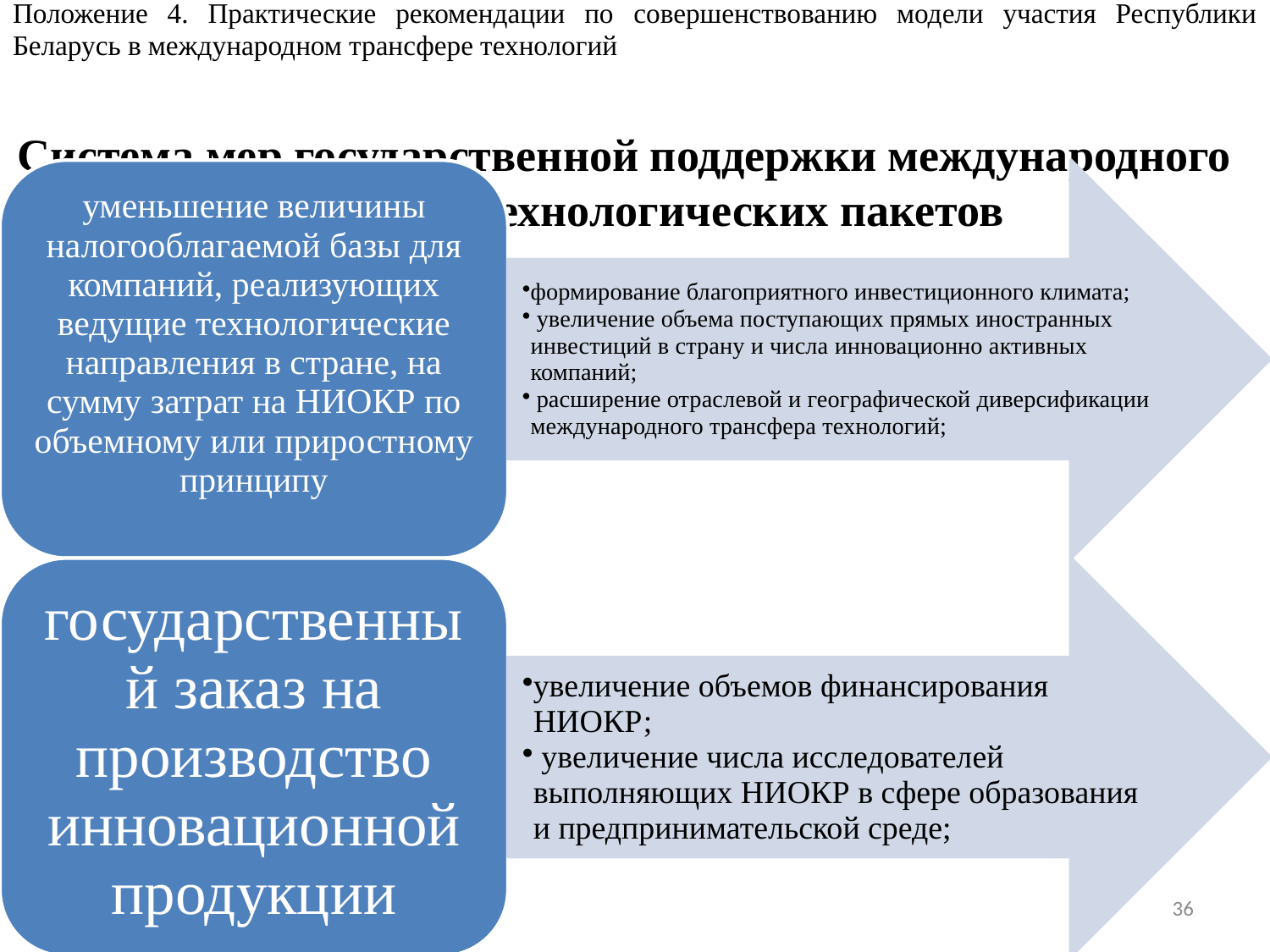

Положение 4. Практические рекомендации по совершенствованию модели участия Республики Беларусь в международном трансфере технологий

# Система мер государственной поддержки международного трансфера технологических пакетов
формирование благоприятного инвестиционного климата;
государственный заказ на производство инновационной продукции
 увеличение объема поступающих прямых иностранных инвестиций в страну и числа инновационно активных компаний;
 расширение отраслевой и географической диверсификации международного трансфера технологий;
увеличение объемов финансирования НИОКР;
 увеличение числа исследователей выполняющих НИОКР в сфере образования и предпринимательской среде;
36